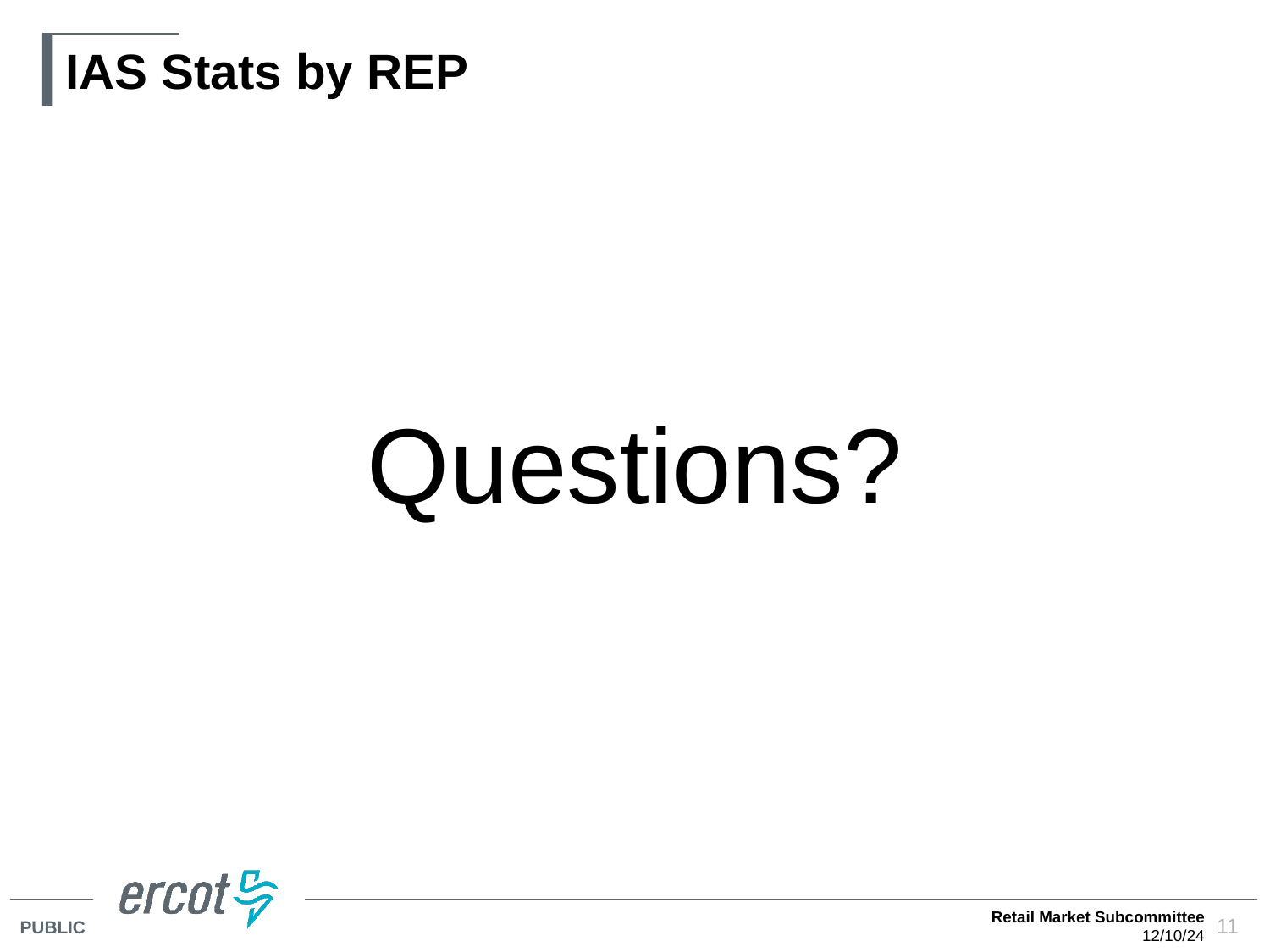

# IAS Stats by REP

Questions?

Retail Market Subcommittee
12/10/24
11